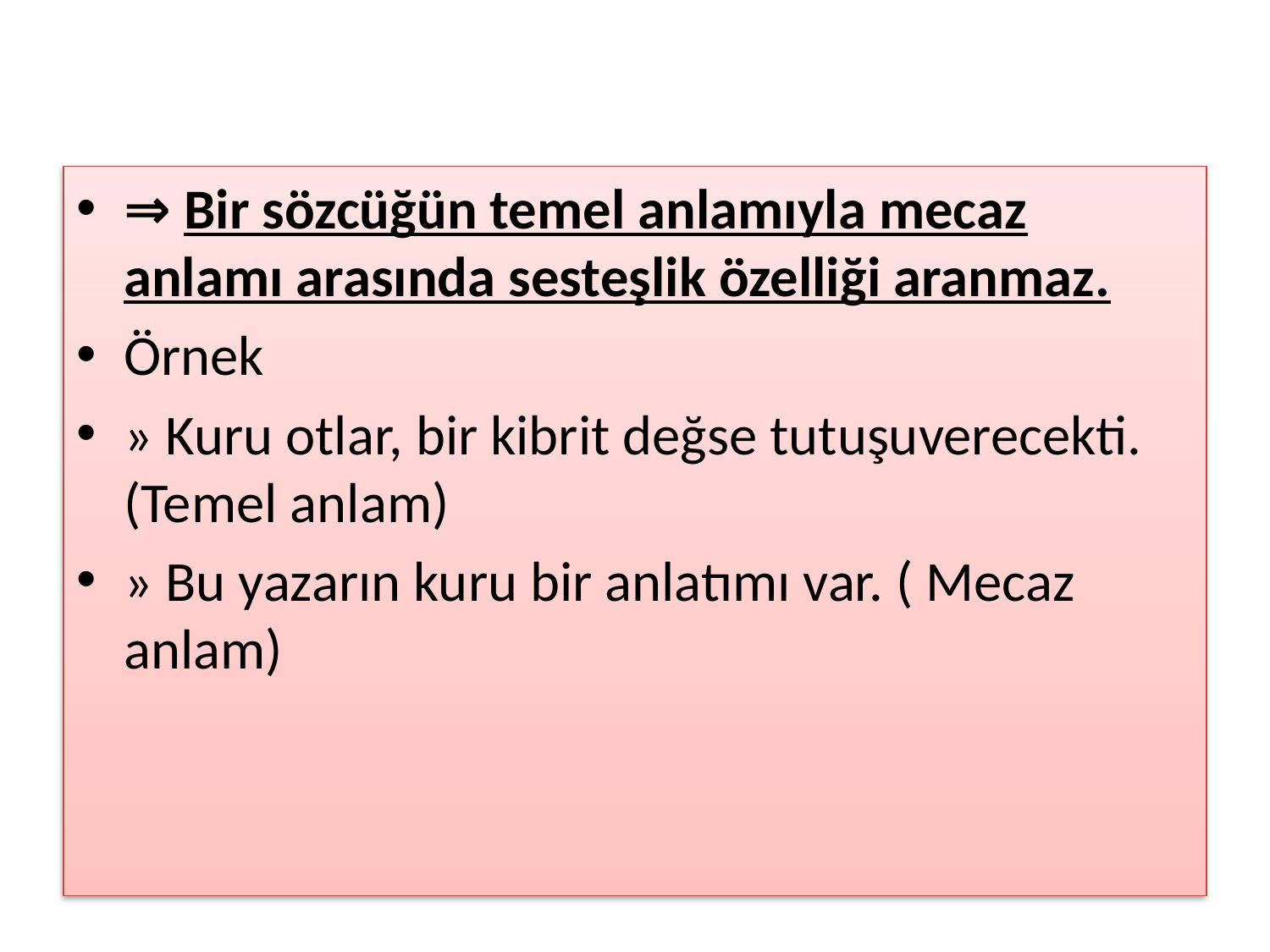

#
⇒ Bir sözcüğün temel anlamıyla mecaz anlamı arasında sesteşlik özelliği aranmaz.
Örnek
» Kuru otlar, bir kibrit değse tutuşuverecekti. (Temel anlam)
» Bu yazarın kuru bir anlatımı var. ( Mecaz anlam)